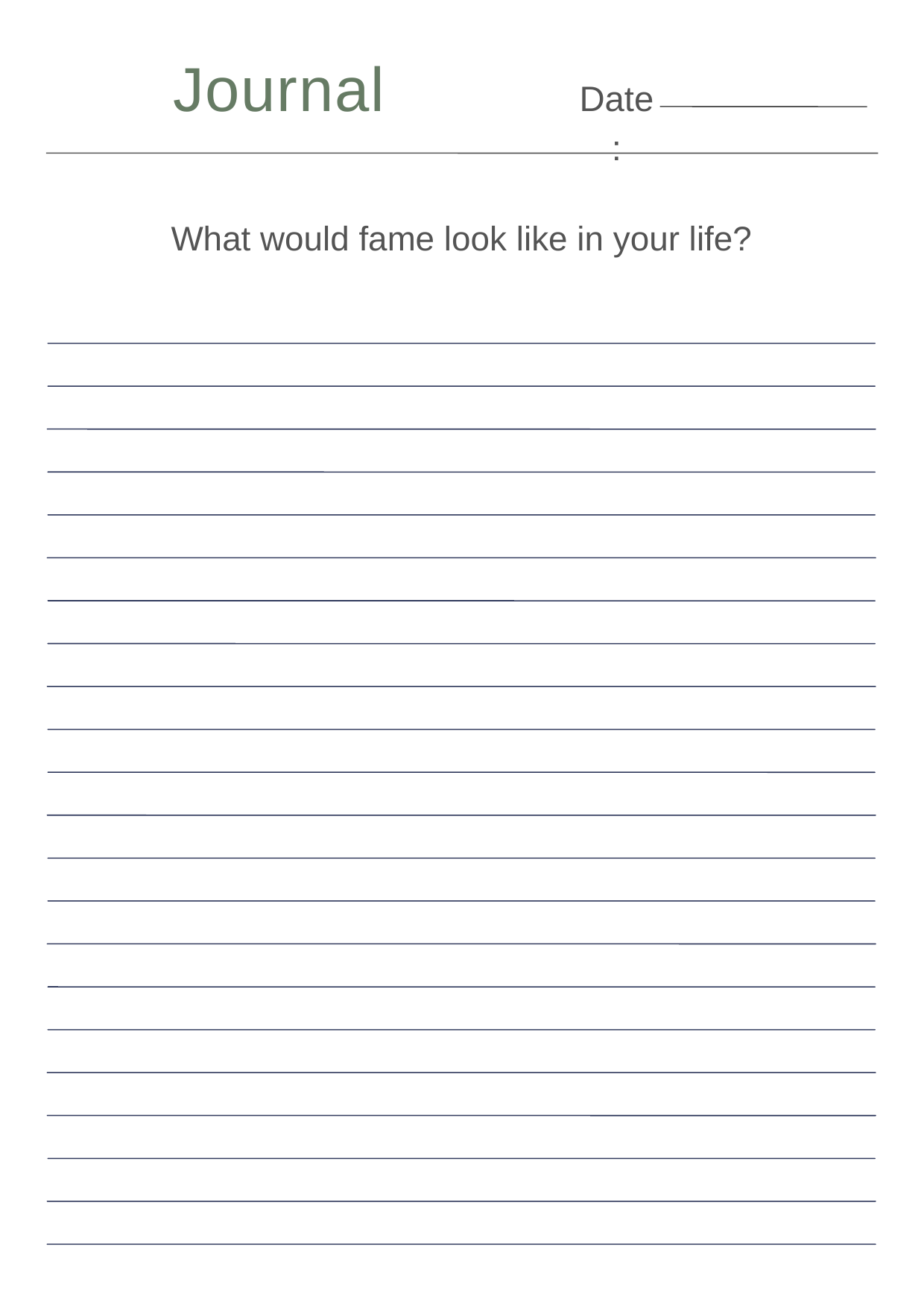

Journal
Date:

What would fame look like in your life?